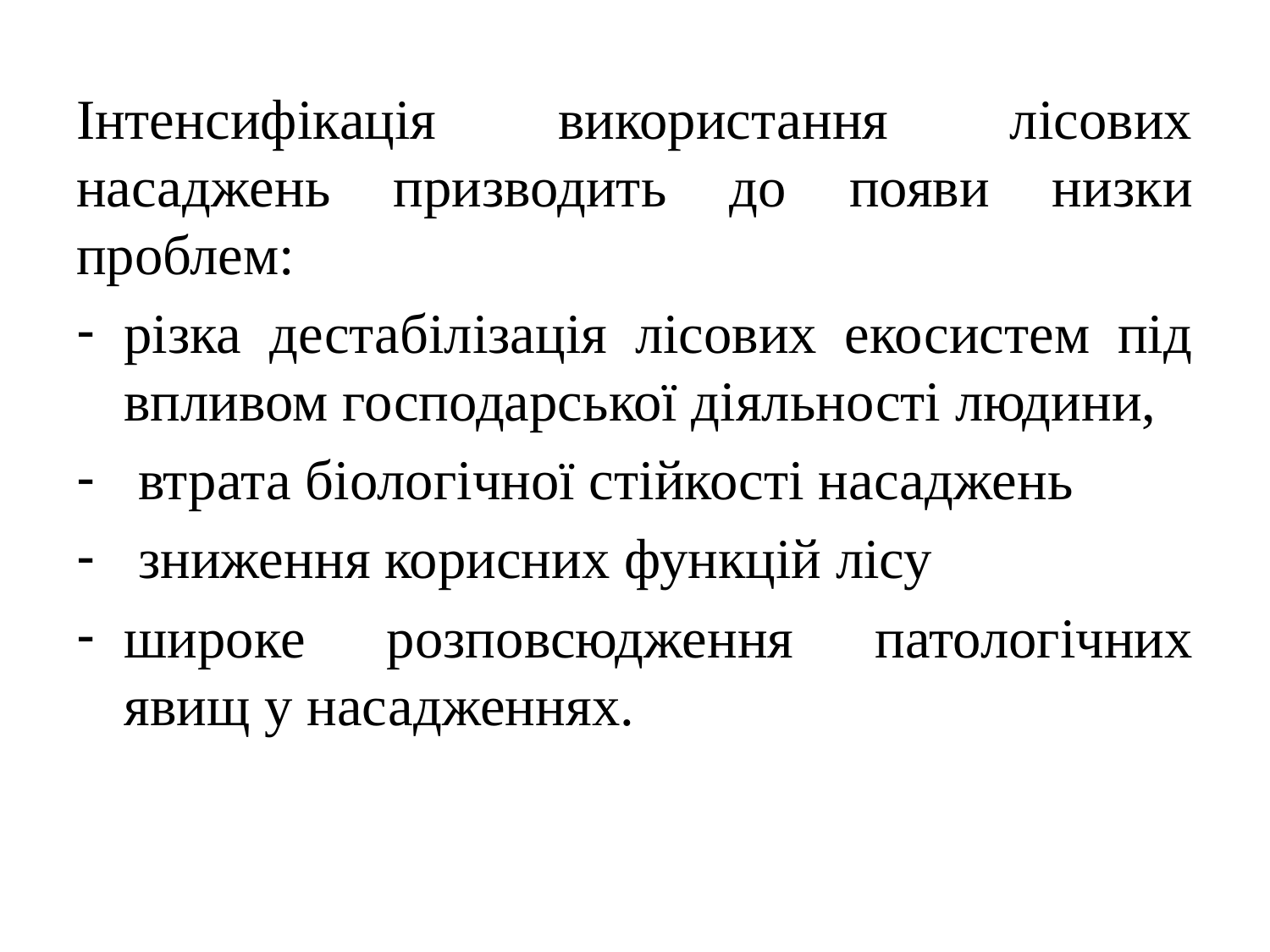

Інтенсифікація використання лісових насаджень призводить до появи низки проблем:
різка дестабілізація лісових екосистем під впливом господарської діяльності людини,
 втрата біологічної стійкості насаджень
 зниження корисних функцій лісу
широке розповсюдження патологічних явищ у насадженнях.